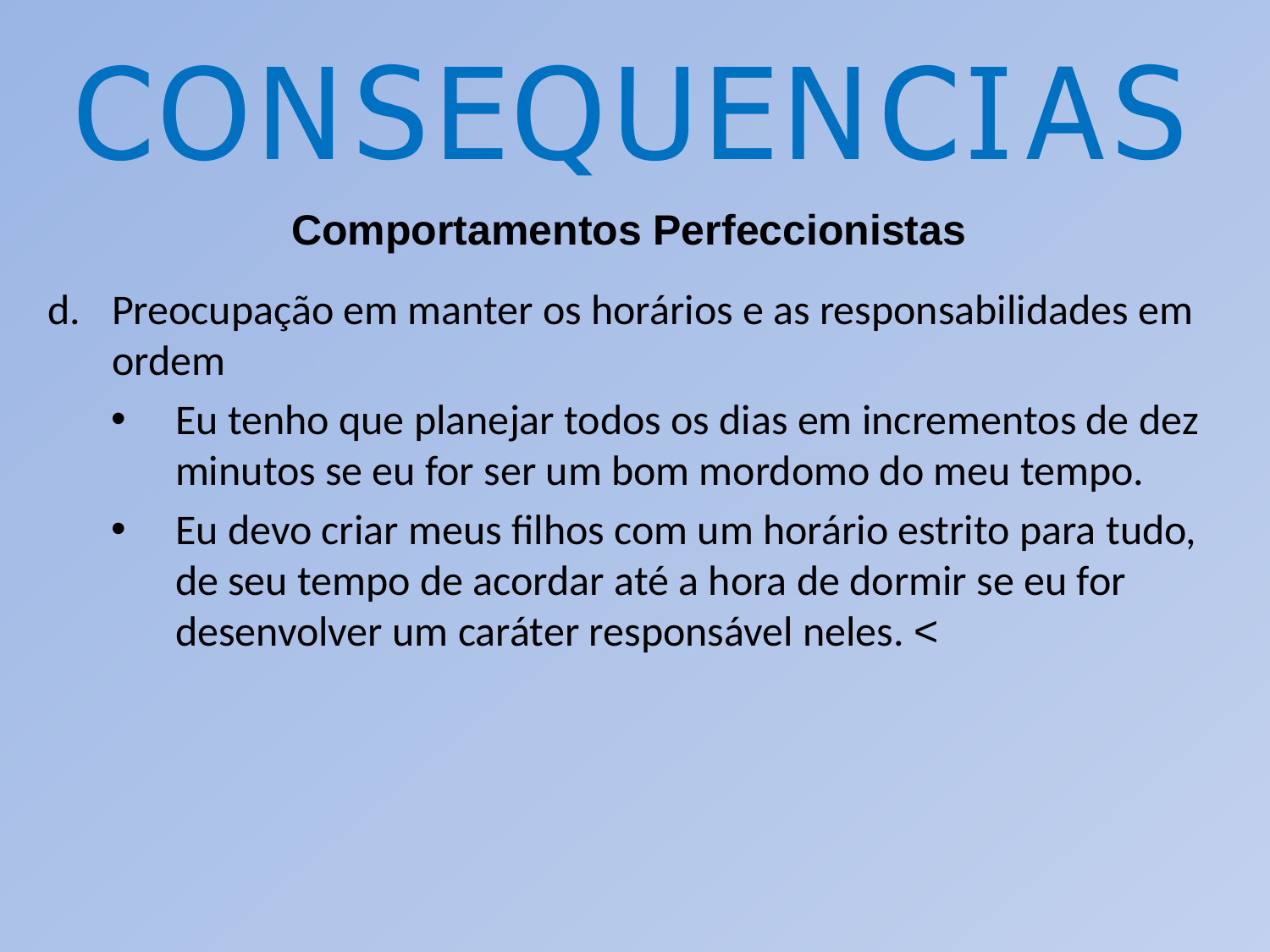

CONSEQUENCIAS

Comportamentos Perfeccionistas

Preocupação em manter os horários e as responsabilidades em ordem
Eu tenho que planejar todos os dias em incrementos de dez minutos se eu for ser um bom mordomo do meu tempo.
Eu devo criar meus filhos com um horário estrito para tudo, de seu tempo de acordar até a hora de dormir se eu for desenvolver um caráter responsável neles. <